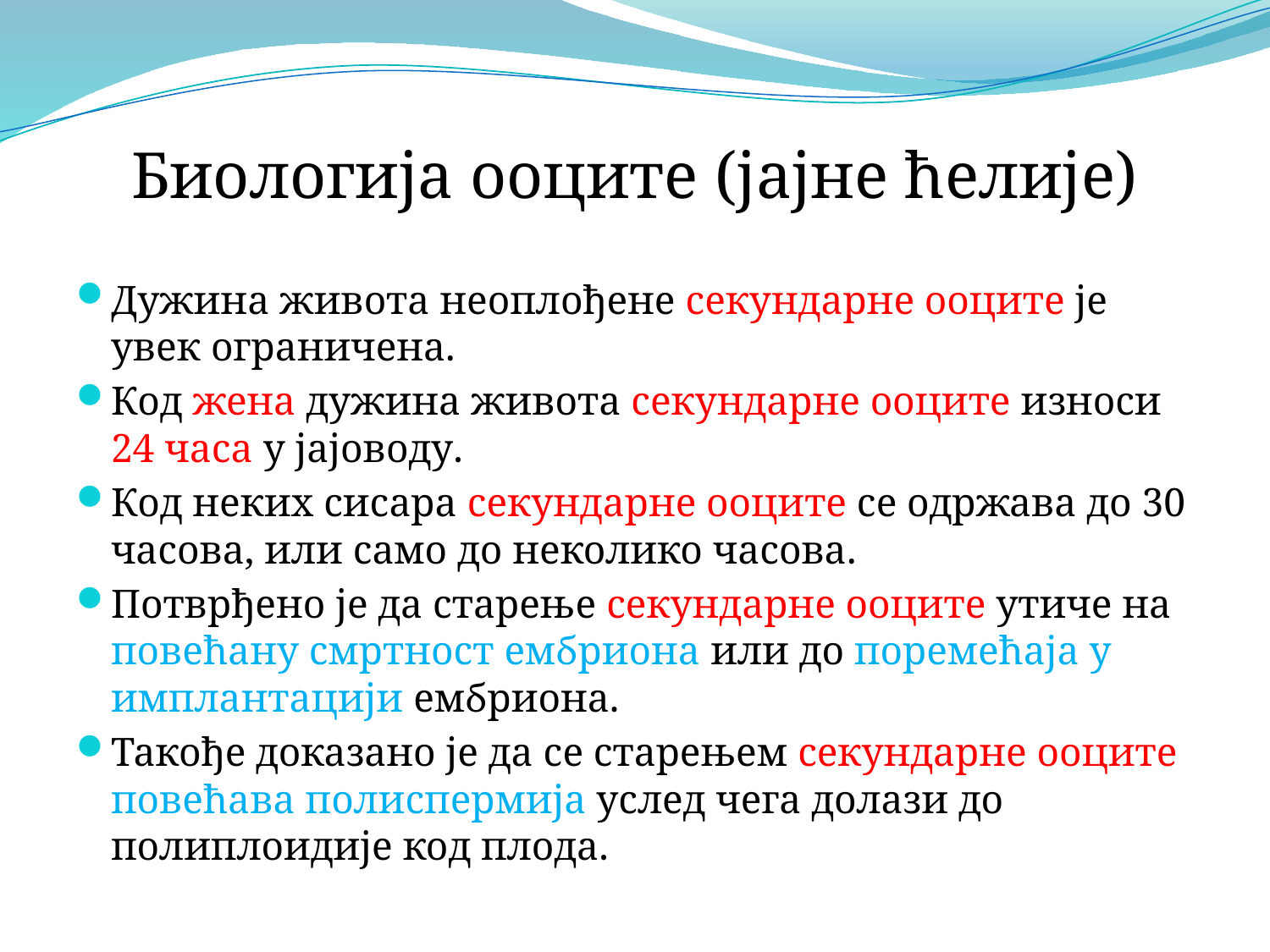

# Биологија ооците (јајне ћелије)
Дужина живота неоплођене секундарне ооците је увек ограничена.
Код жена дужина живота секундарне ооците износи 24 часа у јајоводу.
Код неких сисара секундарне ооците се одржава до 30 часова, или само до неколико часова.
Потврђено је да старење секундарне ооците утиче на повећану смртност ембриона или до поремећаја у имплантацији ембриона.
Такође доказано је да се старењем секундарне ооците повећава полиспермија услед чега долази до полиплоидије код плода.